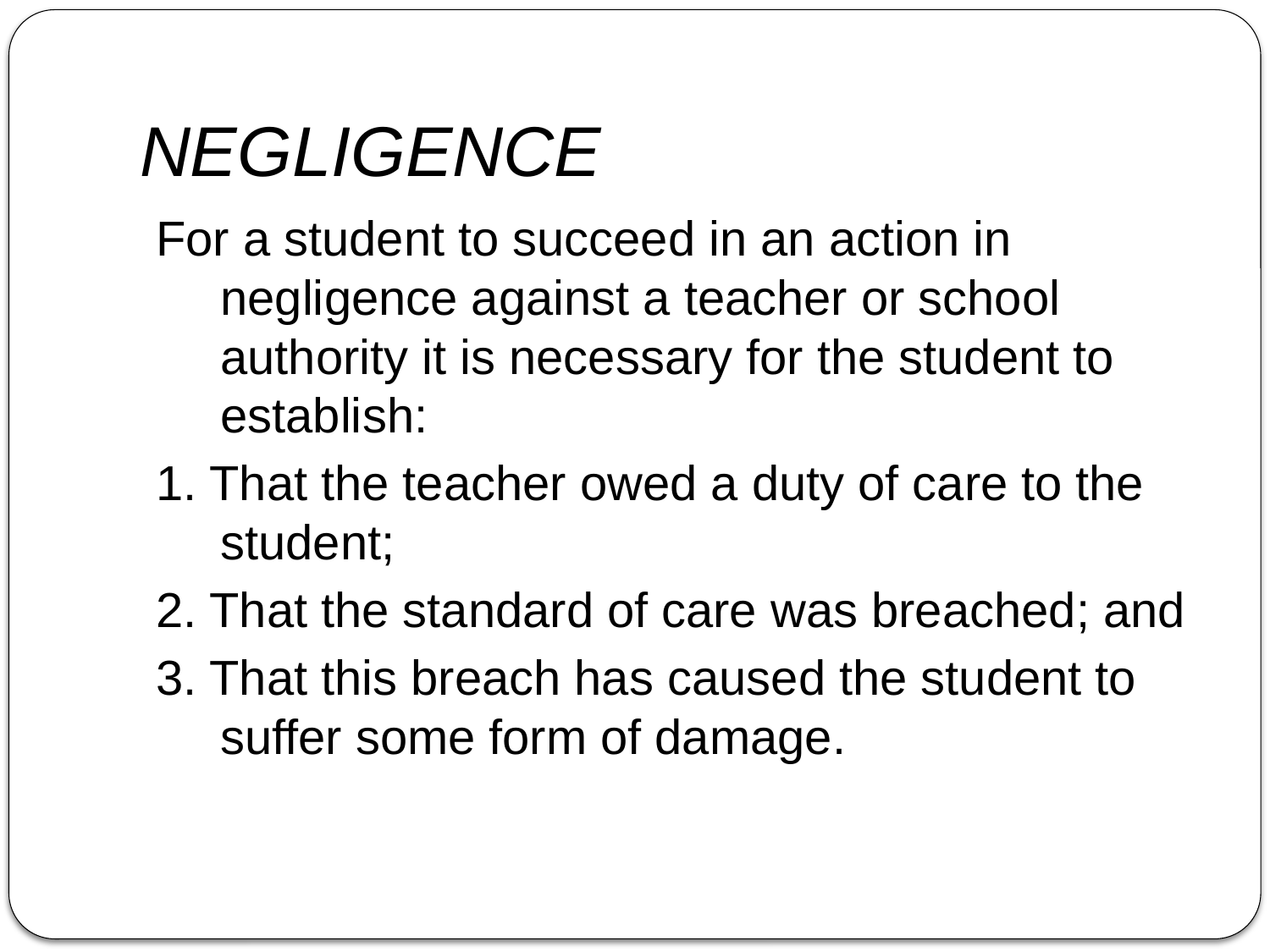

# NEGLIGENCE
For a student to succeed in an action in negligence against a teacher or school authority it is necessary for the student to establish:
1. That the teacher owed a duty of care to the student;
2. That the standard of care was breached; and
3. That this breach has caused the student to suffer some form of damage.